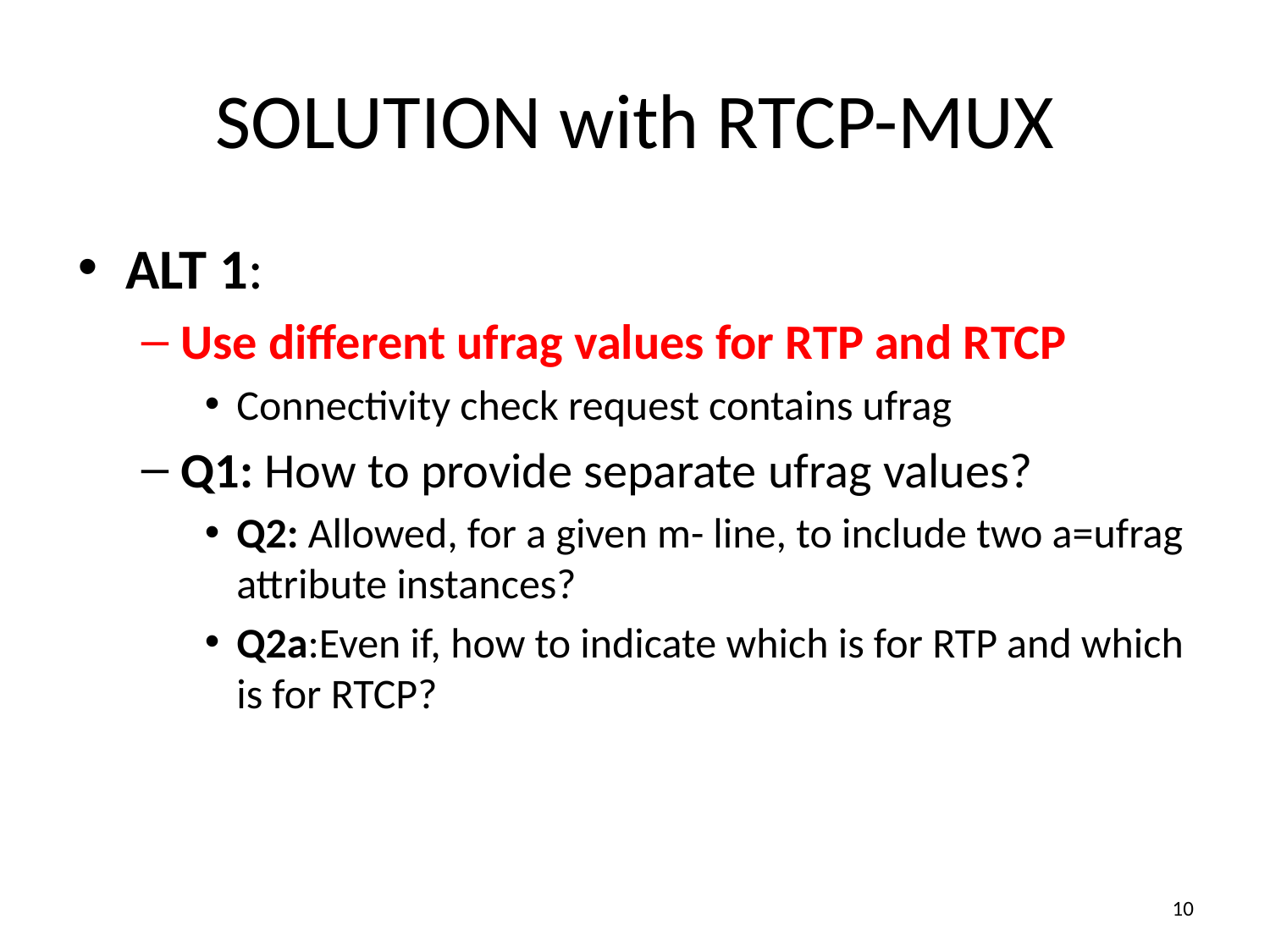

# SOLUTION with RTCP-MUX
ALT 1:
Use different ufrag values for RTP and RTCP
Connectivity check request contains ufrag
Q1: How to provide separate ufrag values?
Q2: Allowed, for a given m- line, to include two a=ufrag attribute instances?
Q2a:Even if, how to indicate which is for RTP and which is for RTCP?

10